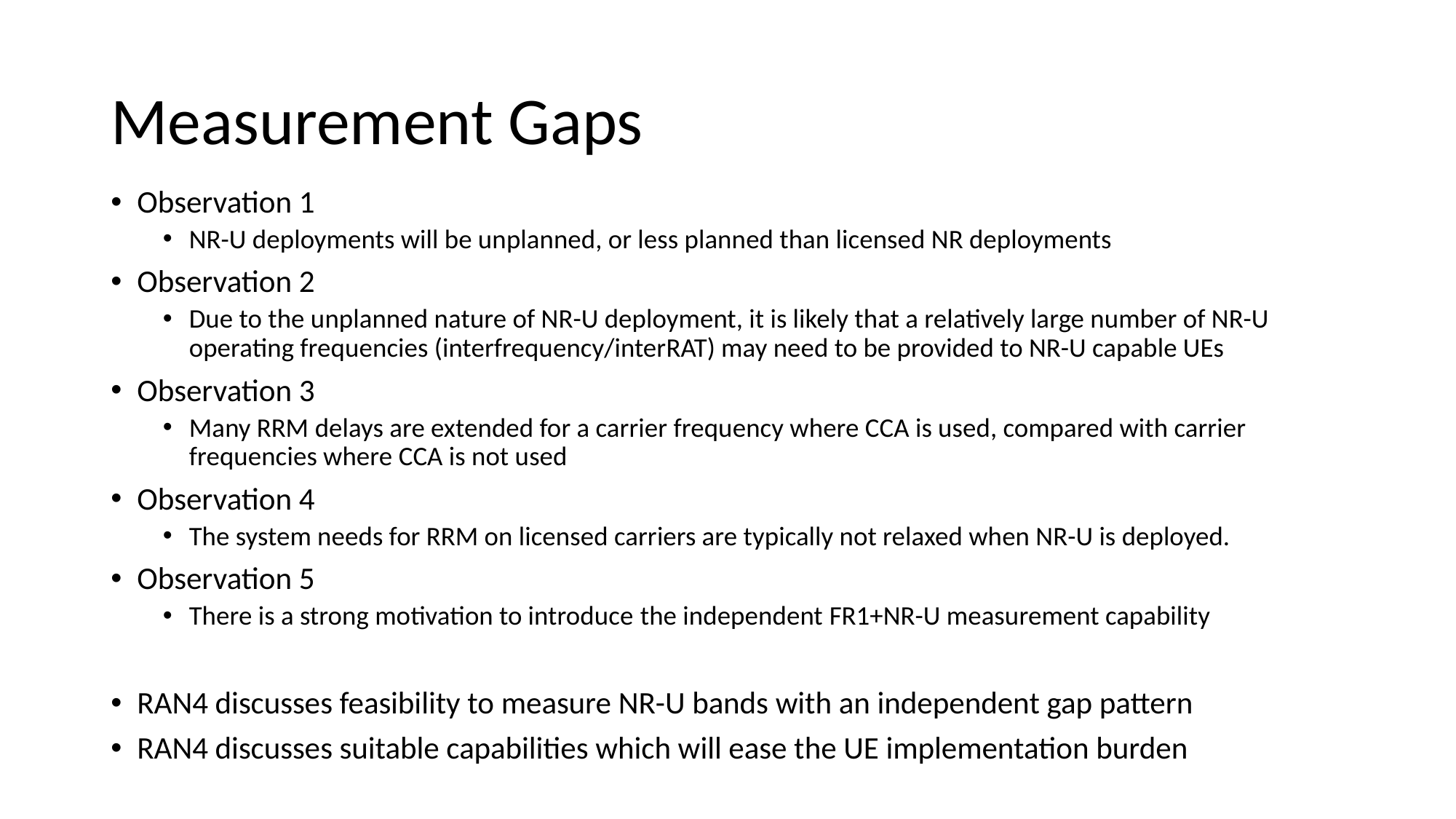

# Measurement Gaps
Observation 1
NR-U deployments will be unplanned, or less planned than licensed NR deployments
Observation 2
Due to the unplanned nature of NR-U deployment, it is likely that a relatively large number of NR-U operating frequencies (interfrequency/interRAT) may need to be provided to NR-U capable UEs
Observation 3
Many RRM delays are extended for a carrier frequency where CCA is used, compared with carrier frequencies where CCA is not used
Observation 4
The system needs for RRM on licensed carriers are typically not relaxed when NR-U is deployed.
Observation 5
There is a strong motivation to introduce the independent FR1+NR-U measurement capability

RAN4 discusses feasibility to measure NR-U bands with an independent gap pattern
RAN4 discusses suitable capabilities which will ease the UE implementation burden